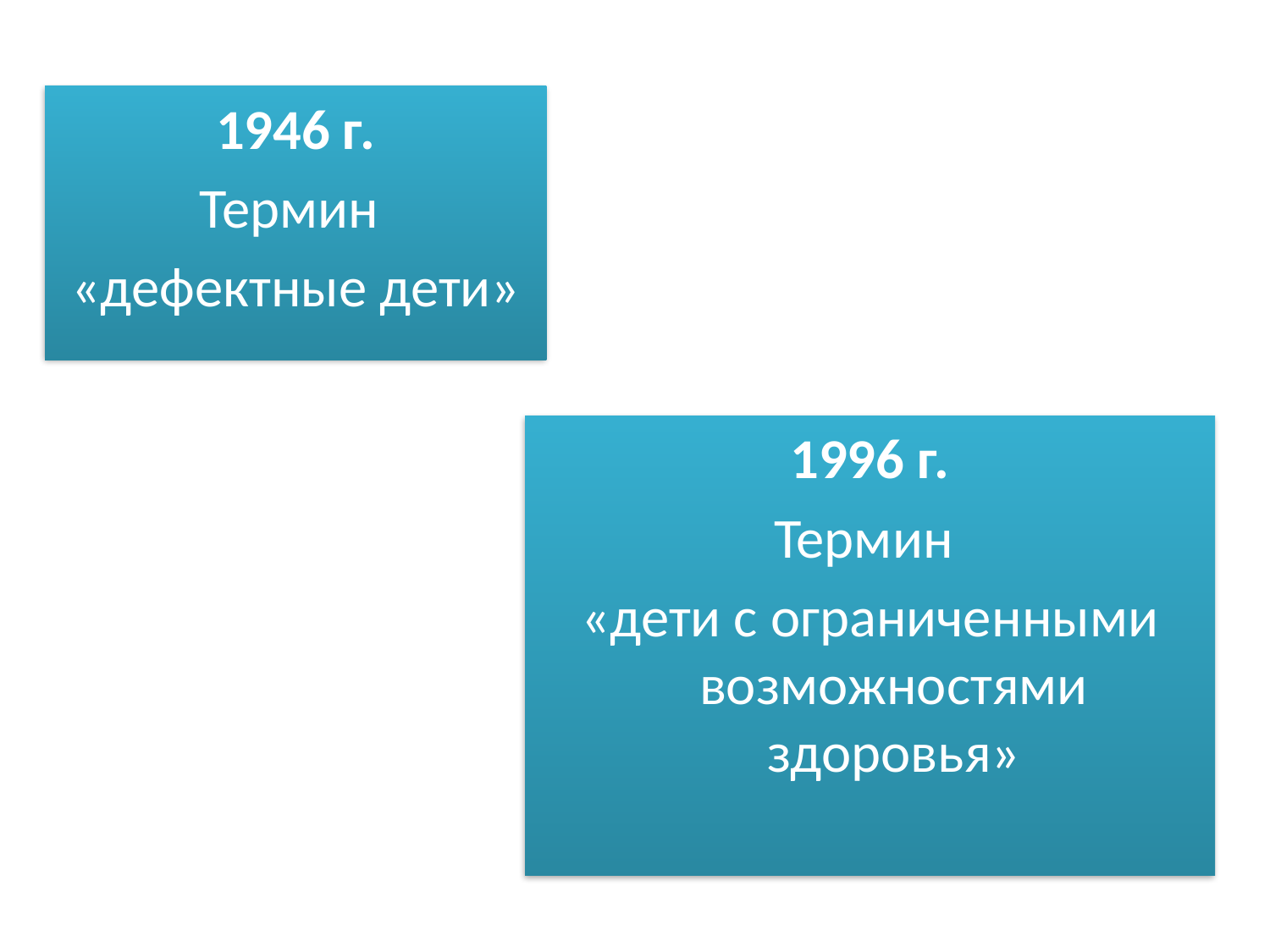

1946 г.
Термин
«дефектные дети»
1996 г.
Термин
«дети с ограниченными возможностями здоровья»